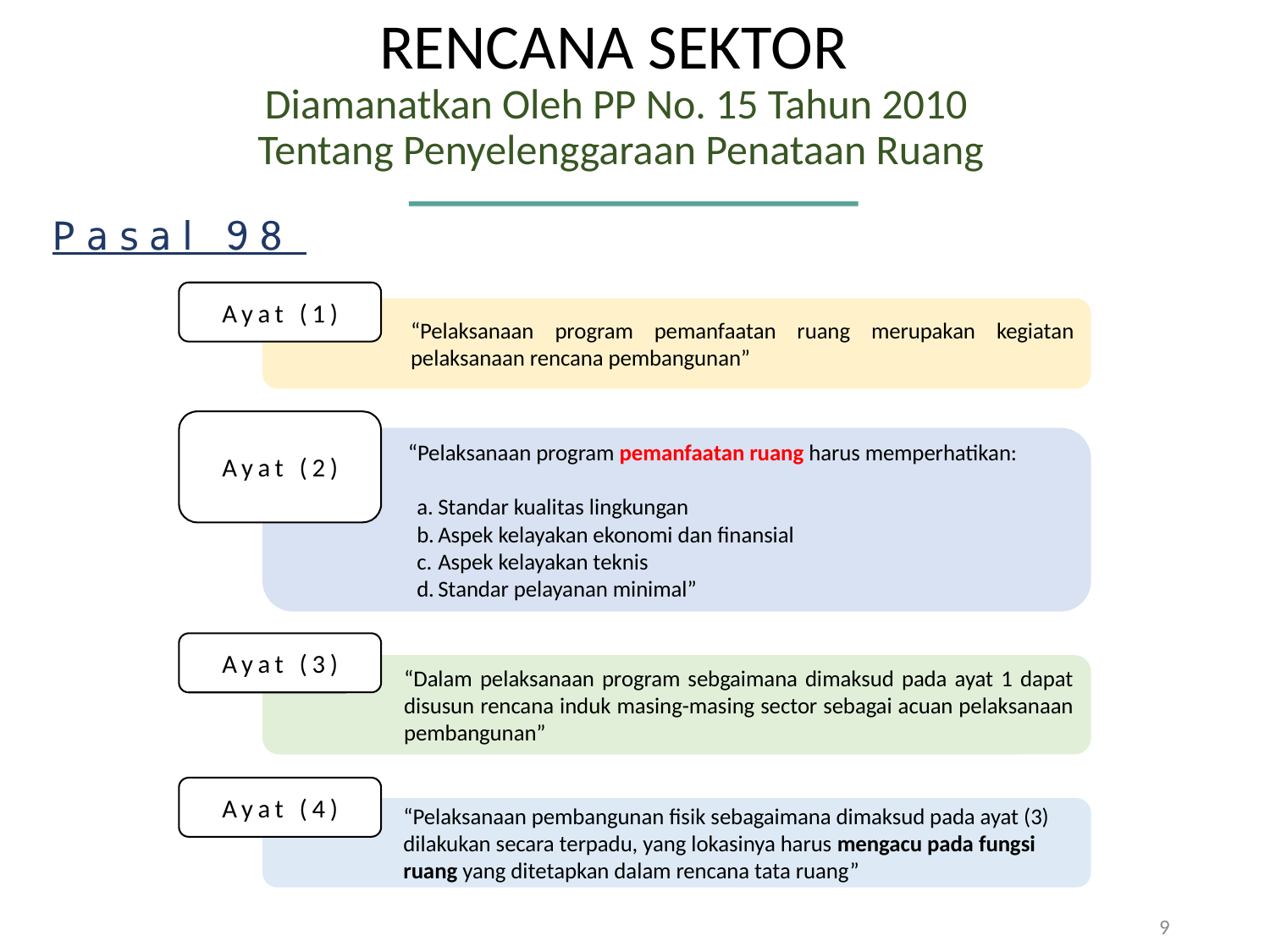

RENCANA SEKTOR
Diamanatkan Oleh PP No. 15 Tahun 2010
Tentang Penyelenggaraan Penataan Ruang

Pasal 98
Ayat (1)
“Pelaksanaan program pemanfaatan ruang merupakan kegiatan pelaksanaan rencana pembangunan”
Ayat (2)
“Pelaksanaan program pemanfaatan ruang harus memperhatikan:

Standar kualitas lingkungan
Aspek kelayakan ekonomi dan finansial
Aspek kelayakan teknis
Standar pelayanan minimal”
Ayat (3)
“Dalam pelaksanaan program sebgaimana dimaksud pada ayat 1 dapat disusun rencana induk masing-masing sector sebagai acuan pelaksanaan pembangunan”
Ayat (4)
“Pelaksanaan pembangunan fisik sebagaimana dimaksud pada ayat (3) dilakukan secara terpadu, yang lokasinya harus mengacu pada fungsi ruang yang ditetapkan dalam rencana tata ruang”
9